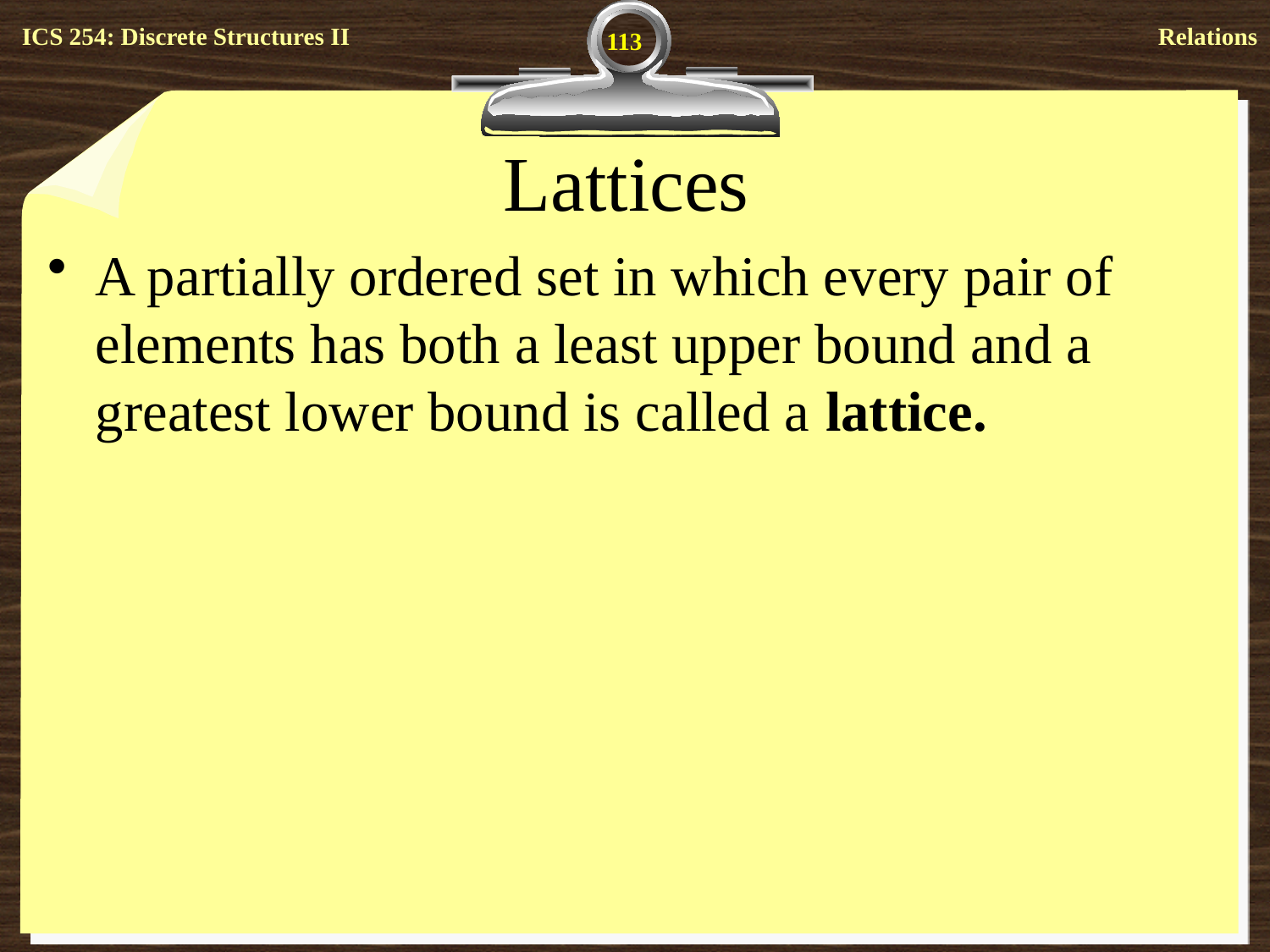

113
# Lattices
A partially ordered set in which every pair of elements has both a least upper bound and a greatest lower bound is called a lattice.